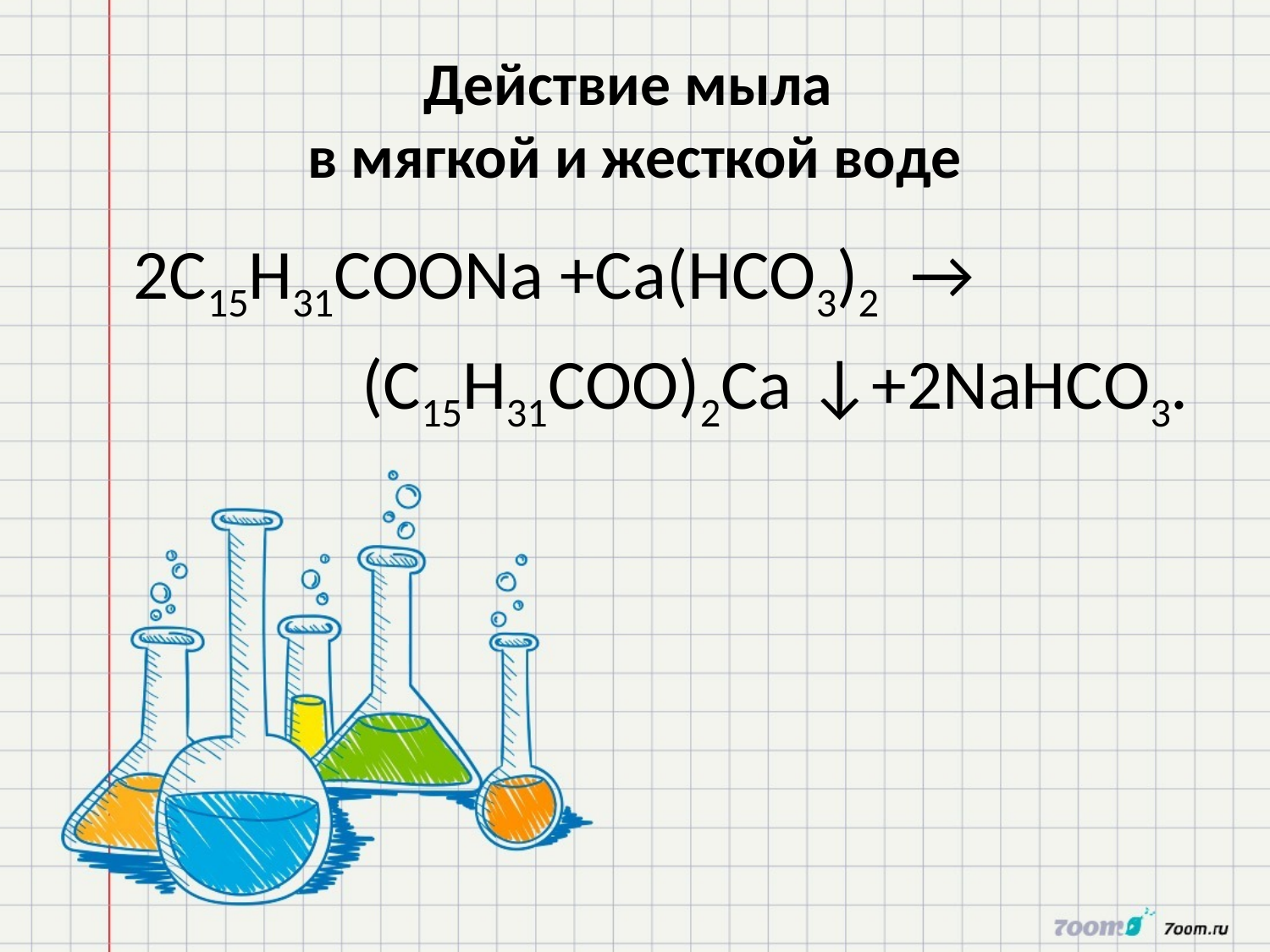

# Действие мыла в мягкой и жесткой воде
    2С15Н31СООNa +Са(НСО3)2  →
                  (С15Н31СОО)2Са ↓+2NaНСО3.